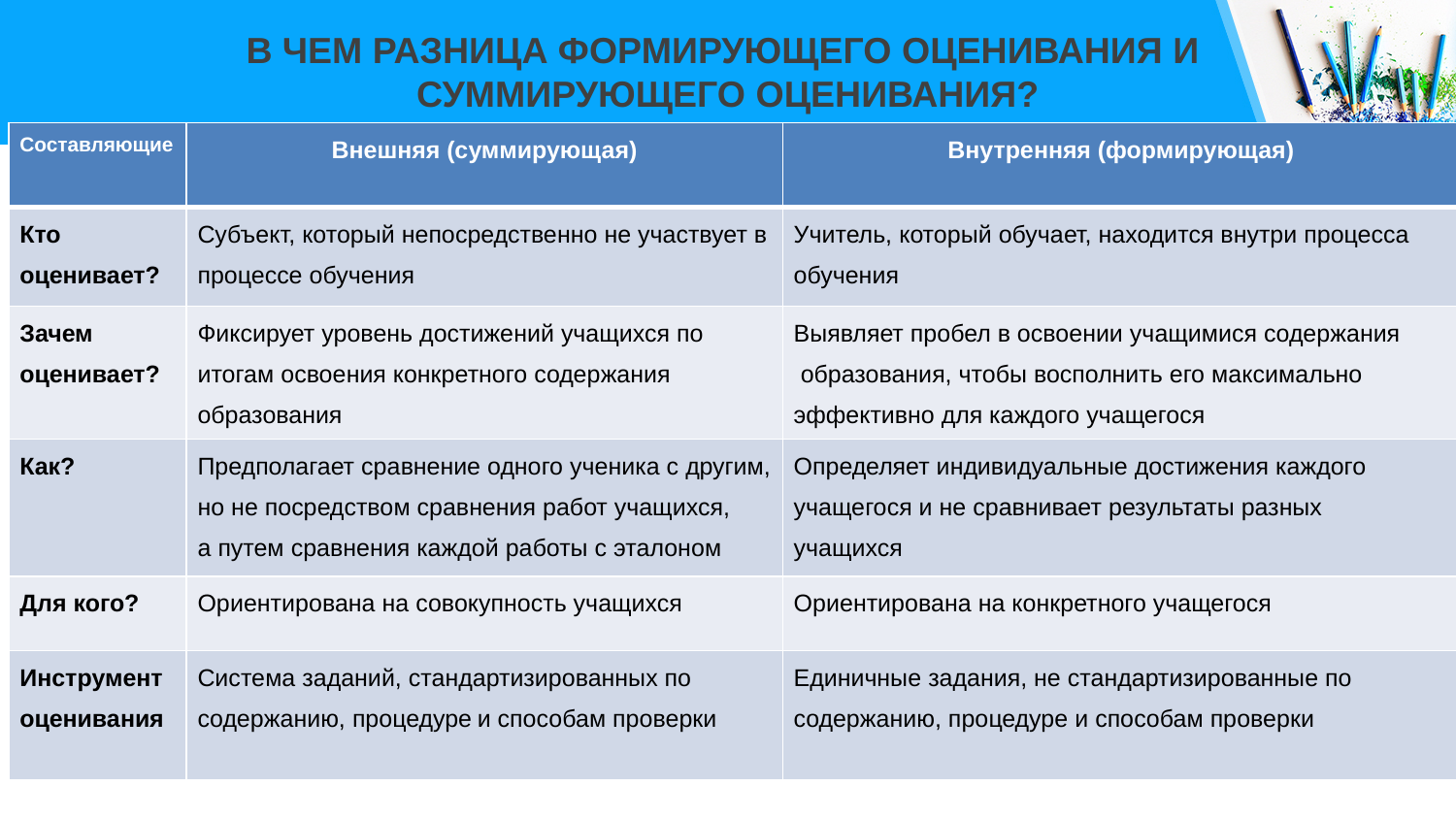

# В ЧЕМ РАЗНИЦА ФОРМИРУЮЩЕГО ОЦЕНИВАНИЯ И СУММИРУЮЩЕГО ОЦЕНИВАНИЯ?
| Составляющие | Внешняя (суммирующая) | Внутренняя (формирующая) |
| --- | --- | --- |
| Кто оценивает? | Субъект, который непосредственно не участвует в процессе обучения | Учитель, который обучает, находится внутри процесса обучения |
| Зачем оценивает? | Фиксирует уровень достижений учащихся по итогам освоения конкретного содержания образования | Выявляет пробел в освоении учащимися содержания образования, чтобы восполнить его максимально эффективно для каждого учащегося |
| Как? | Предполагает сравнение одного ученика с другим, но не посредством сравнения работ учащихся, а путем сравнения каждой работы с эталоном | Определяет индивидуальные достижения каждого учащегося и не сравнивает результаты разных учащихся |
| Для кого? | Ориентирована на совокупность учащихся | Ориентирована на конкретного учащегося |
| Инструмент оценивания | Система заданий, стандартизированных по содержанию, процедуре и способам проверки | Единичные задания, не стандартизированные по содержанию, процедуре и способам проверки |